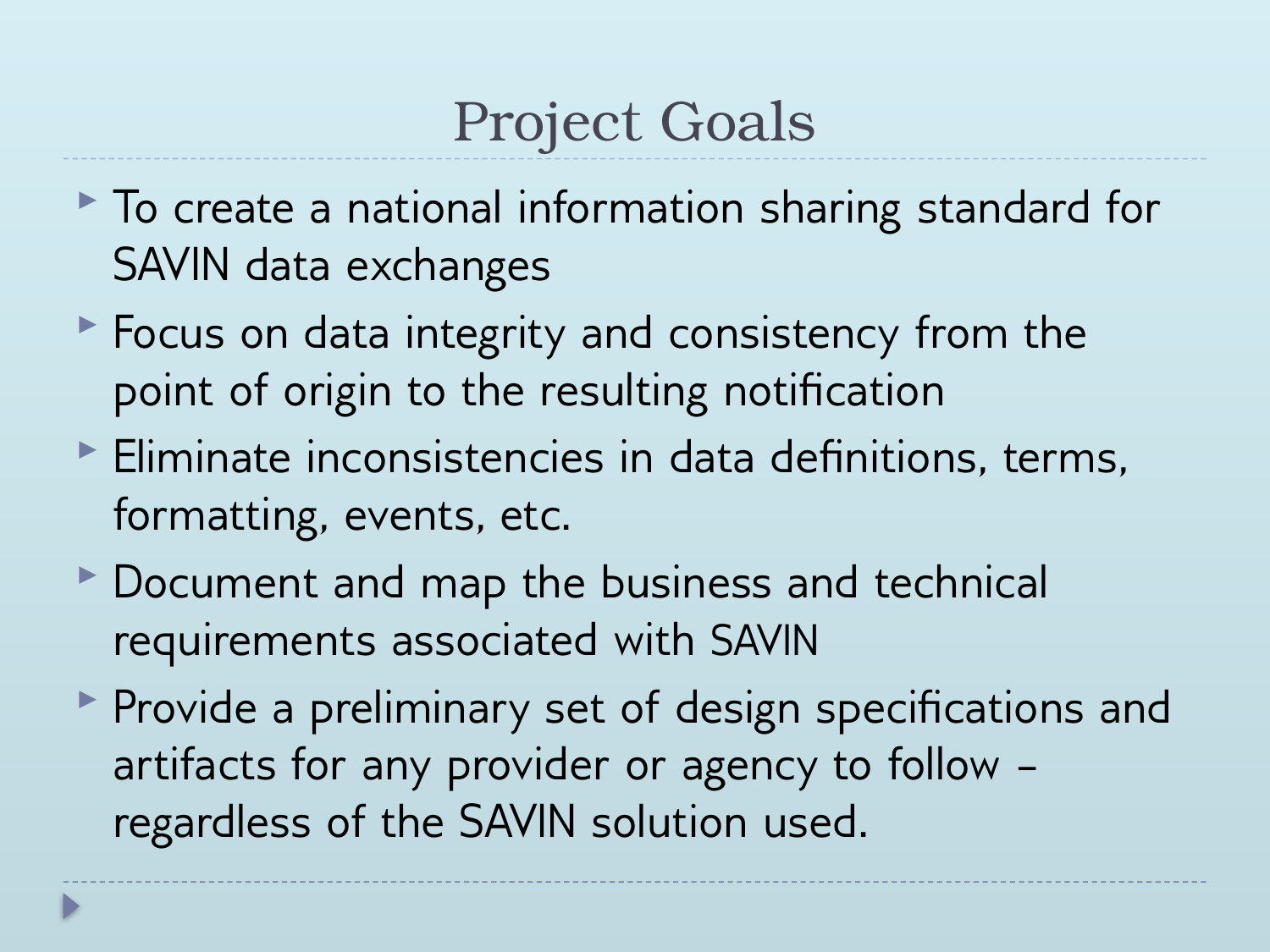

# Project Goals
To create a national information sharing standard for SAVIN data exchanges
Focus on data integrity and consistency from the point of origin to the resulting notification
Eliminate inconsistencies in data definitions, terms, formatting, events, etc.
Document and map the business and technical requirements associated with SAVIN
Provide a preliminary set of design specifications and artifacts for any provider or agency to follow – regardless of the SAVIN solution used.